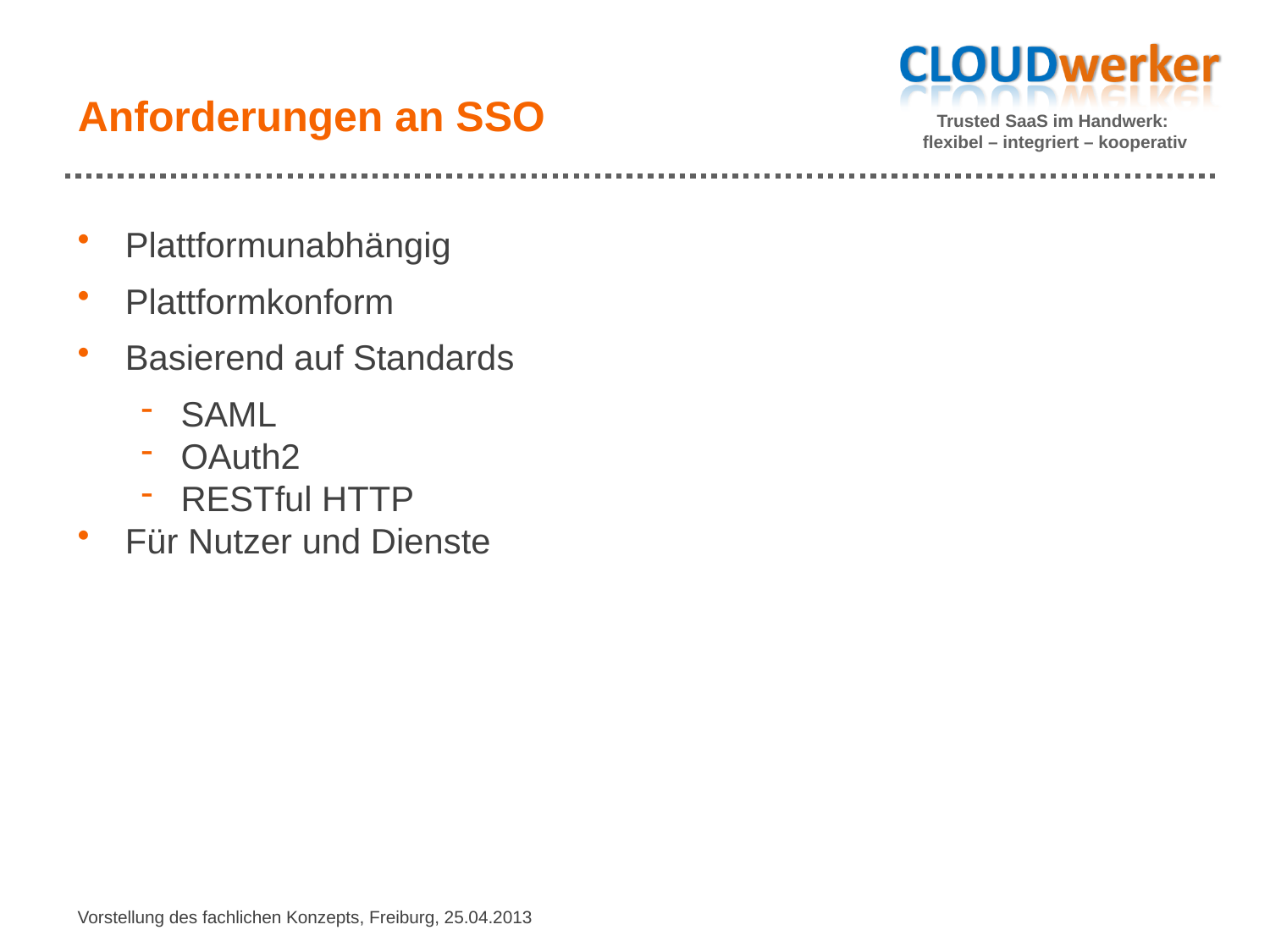

# Anforderungen an SSO
Plattformunabhängig
Plattformkonform
Basierend auf Standards
SAML
OAuth2
RESTful HTTP
Für Nutzer und Dienste
Vorstellung des fachlichen Konzepts, Freiburg, 25.04.2013